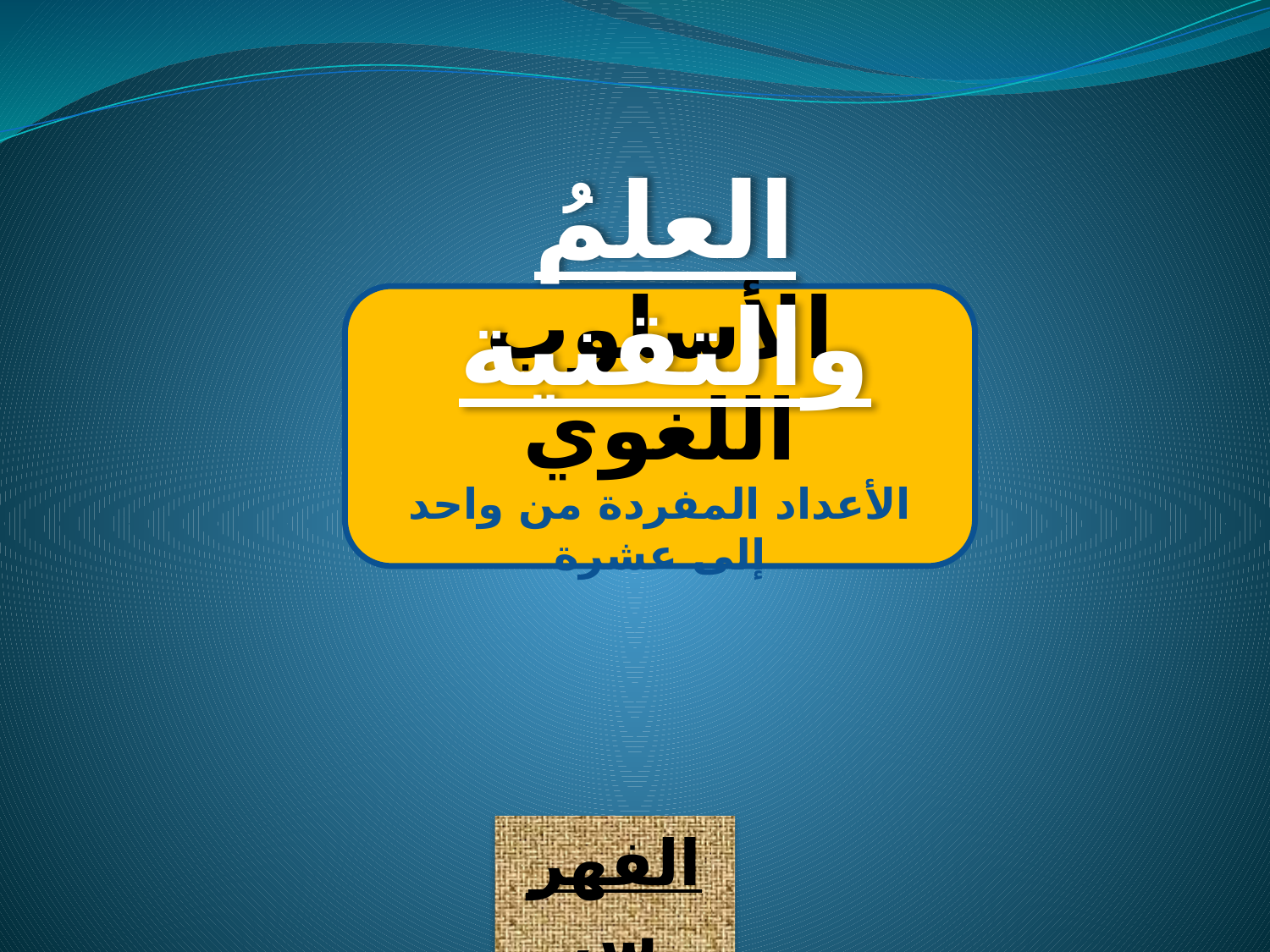

العلمُ والتقنية
الأسلوب اللغوي
الأعداد المفردة من واحد إلى عشرة
الفهرس